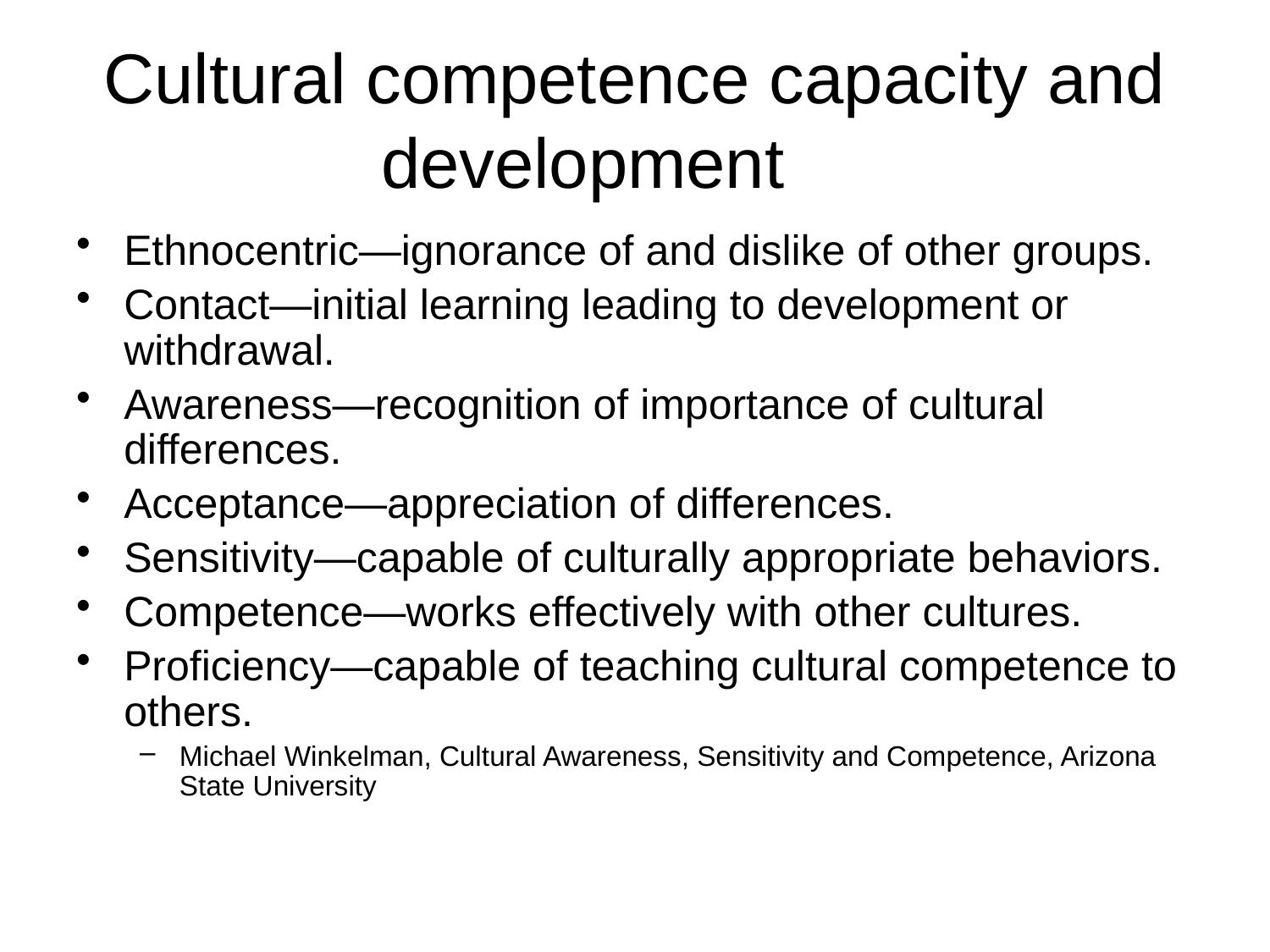

# Cultural competence capacity and development
Ethnocentric—ignorance of and dislike of other groups.
Contact—initial learning leading to development or withdrawal.
Awareness—recognition of importance of cultural differences.
Acceptance—appreciation of differences.
Sensitivity—capable of culturally appropriate behaviors.
Competence—works effectively with other cultures.
Proficiency—capable of teaching cultural competence to others.
Michael Winkelman, Cultural Awareness, Sensitivity and Competence, Arizona State University